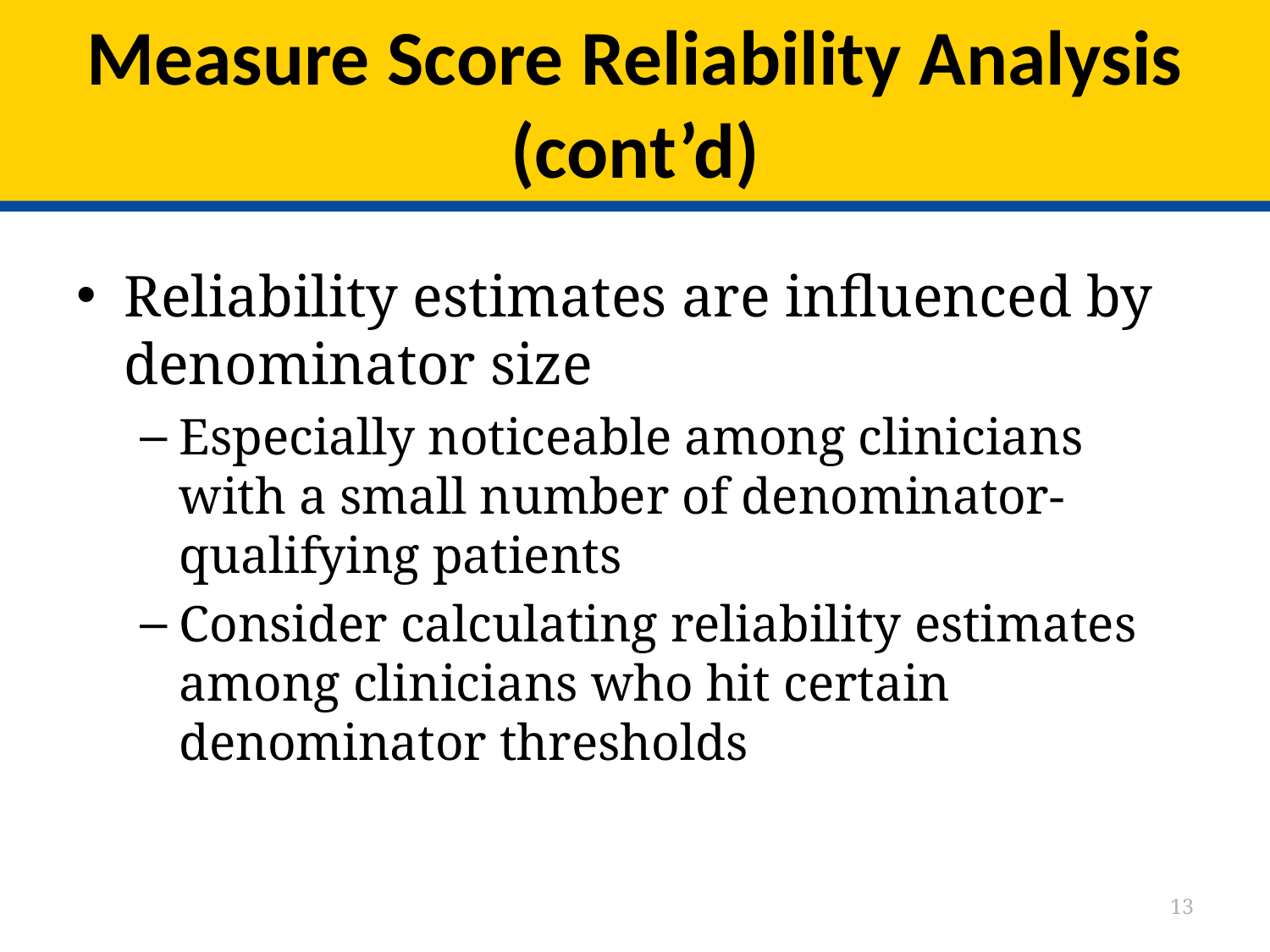

# Measure Score Reliability Analysis (cont’d)
Reliability estimates are influenced by denominator size
Especially noticeable among clinicians with a small number of denominator-qualifying patients
Consider calculating reliability estimates among clinicians who hit certain denominator thresholds
13